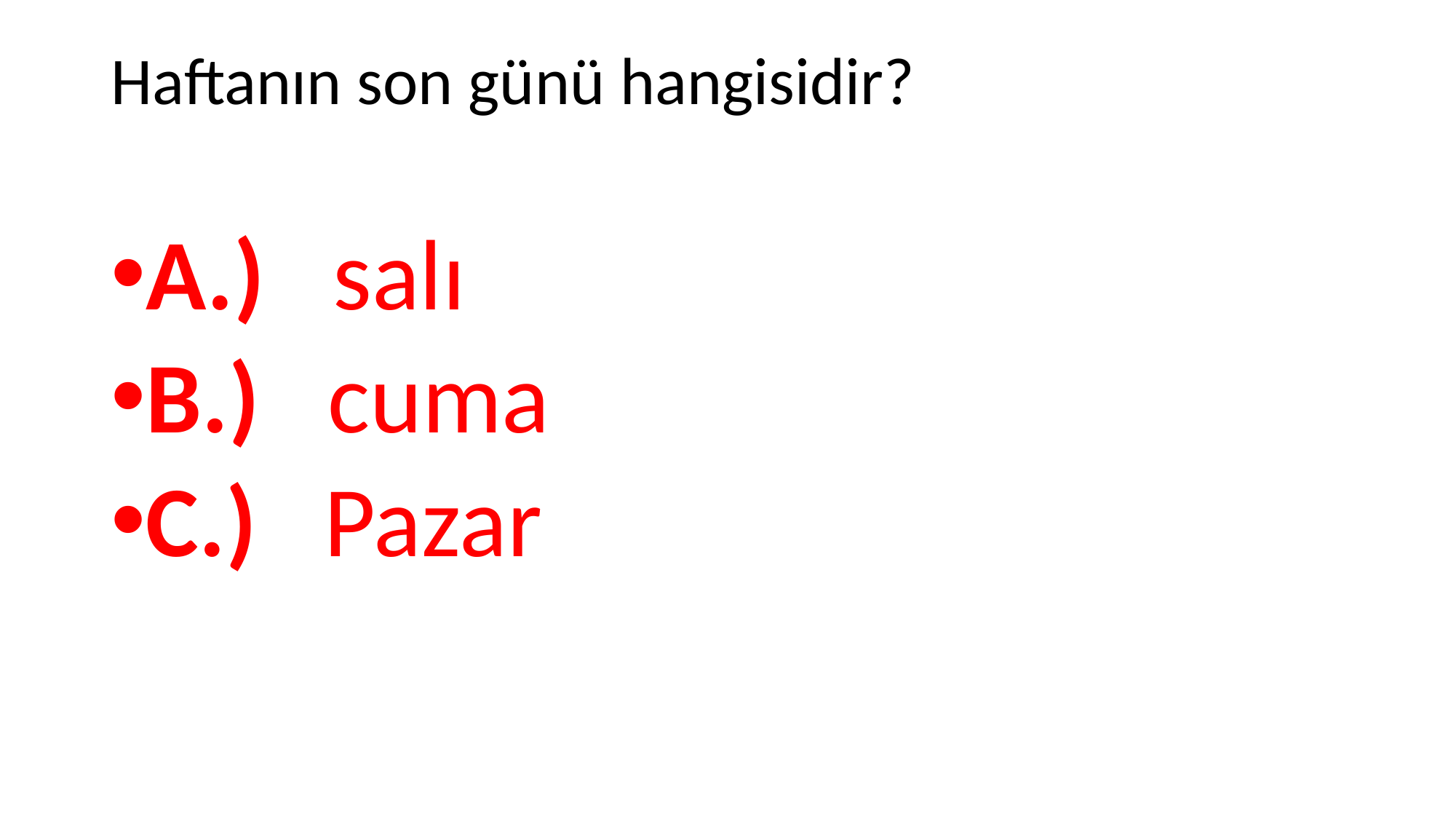

# Haftanın son günü hangisidir?
A.)   salı
B.)   cuma
C.)   Pazar